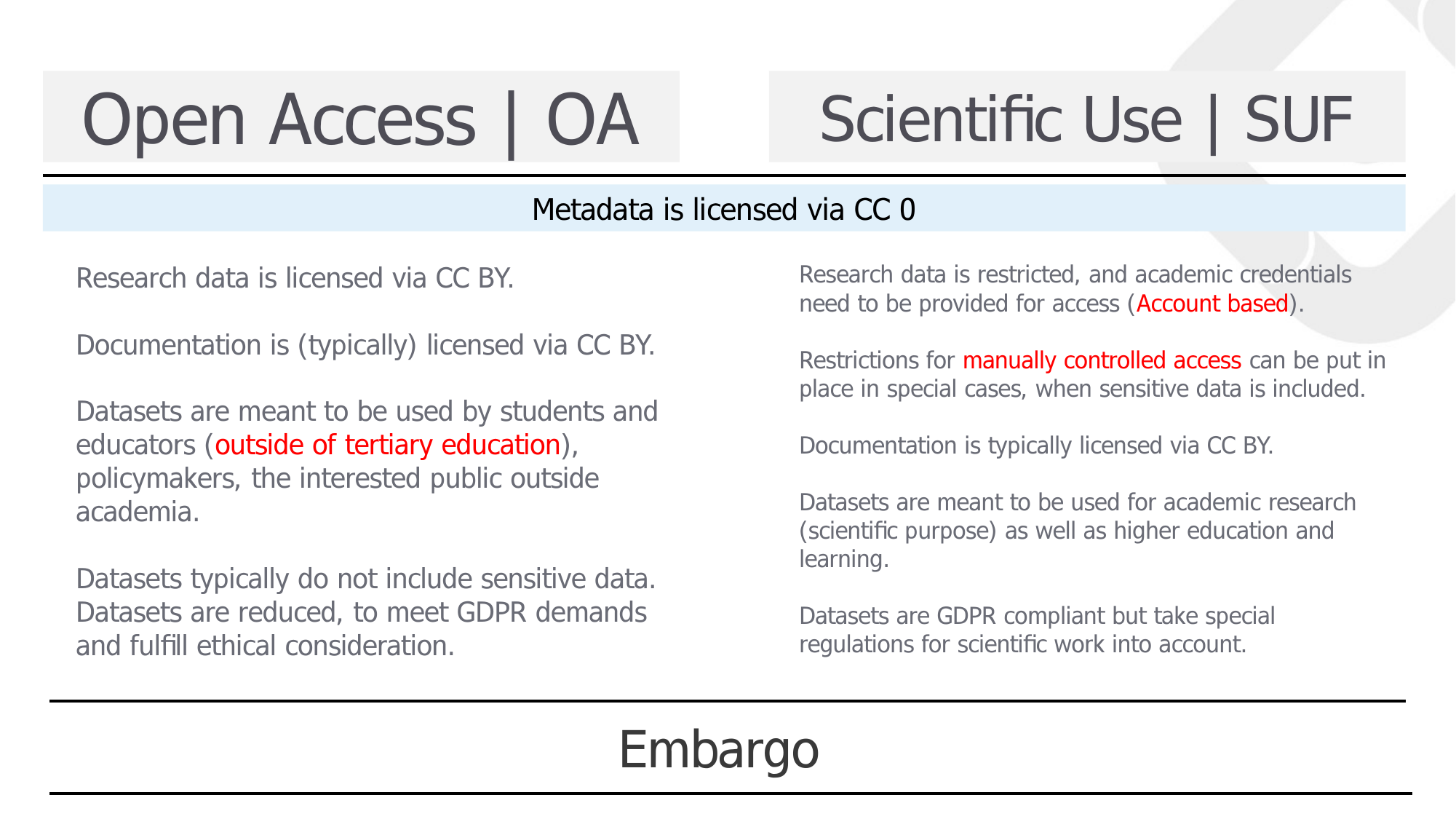

# Open Access | OA
Scientific Use | SUF
Metadata is licensed via CC 0
Research data is restricted, and academic credentials need to be provided for access (Account based).
Restrictions for manually controlled access can be put in place in special cases, when sensitive data is included.

Documentation is typically licensed via CC BY.

Datasets are meant to be used for academic research (scientific purpose) as well as higher education and learning.

Datasets are GDPR compliant but take special regulations for scientific work into account.
Research data is licensed via CC BY.

Documentation is (typically) licensed via CC BY.

Datasets are meant to be used by students and educators (outside of tertiary education), policymakers, the interested public outside academia.

Datasets typically do not include sensitive data.
Datasets are reduced, to meet GDPR demands and fulfill ethical consideration.
Embargo